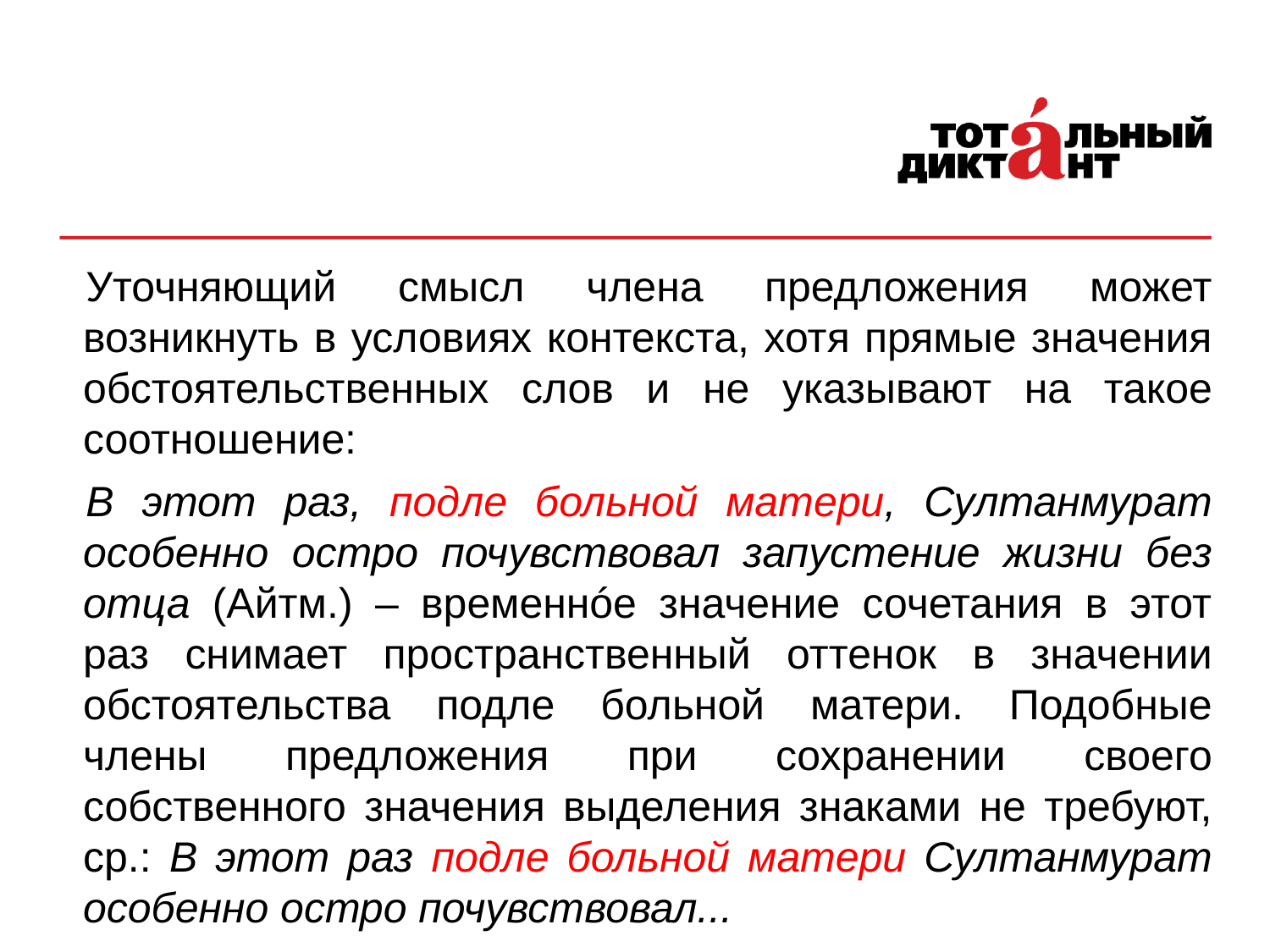

Уточняющий смысл члена предложения может возникнуть в условиях контекста, хотя прямые значения обстоятельственных слов и не указывают на такое соотношение:
В этот раз, подле больной матери, Султанмурат особенно остро почувствовал запустение жизни без отца (Айтм.) – временнóе значение сочетания в этот раз снимает пространственный оттенок в значении обстоятельства подле больной матери. Подобные члены предложения при сохранении своего собственного значения выделения знаками не требуют, ср.: В этот раз подле больной матери Султанмурат особенно остро почувствовал...